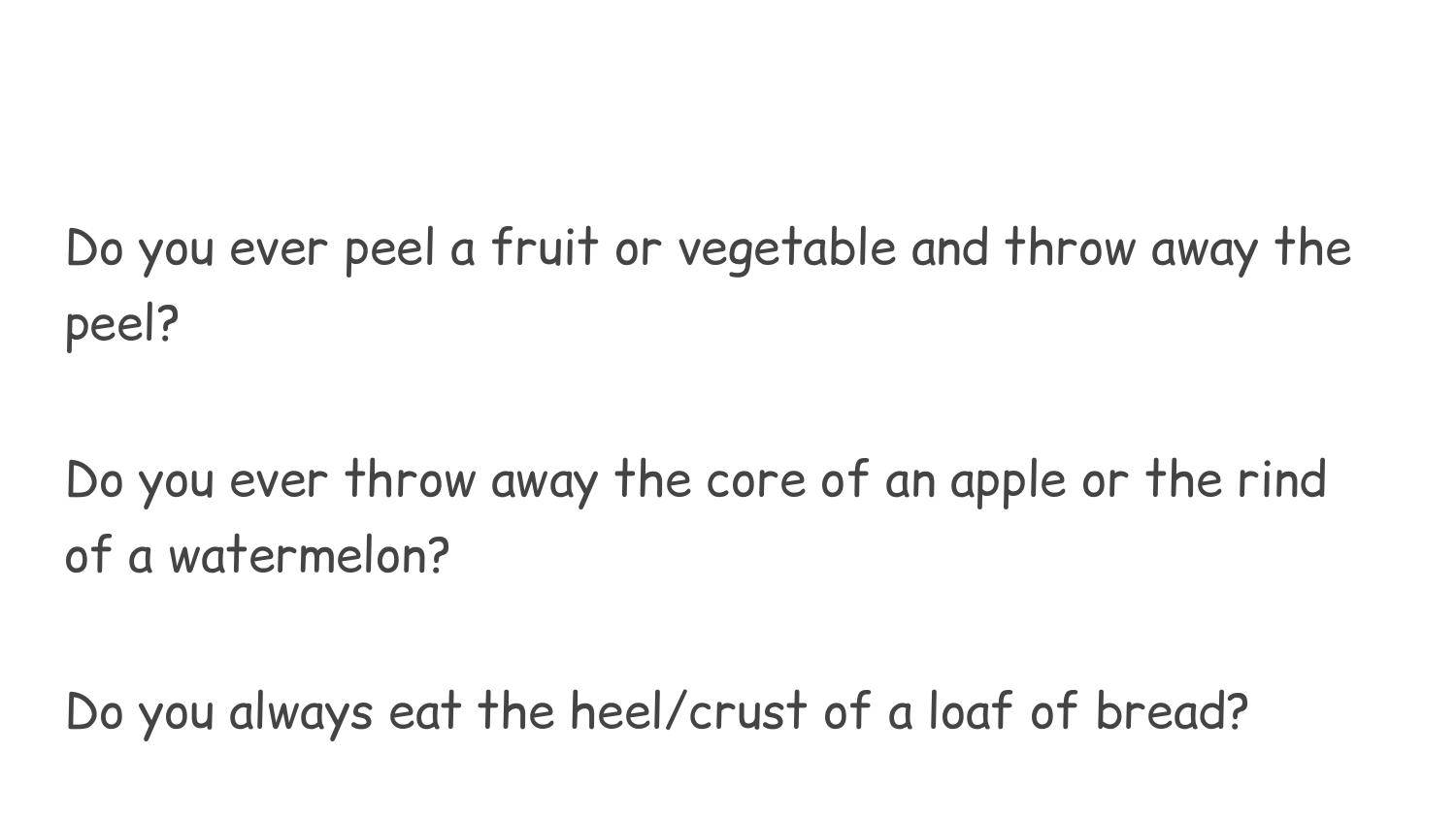

#
Do you ever peel a fruit or vegetable and throw away the peel?
Do you ever throw away the core of an apple or the rind of a watermelon?
Do you always eat the heel/crust of a loaf of bread?